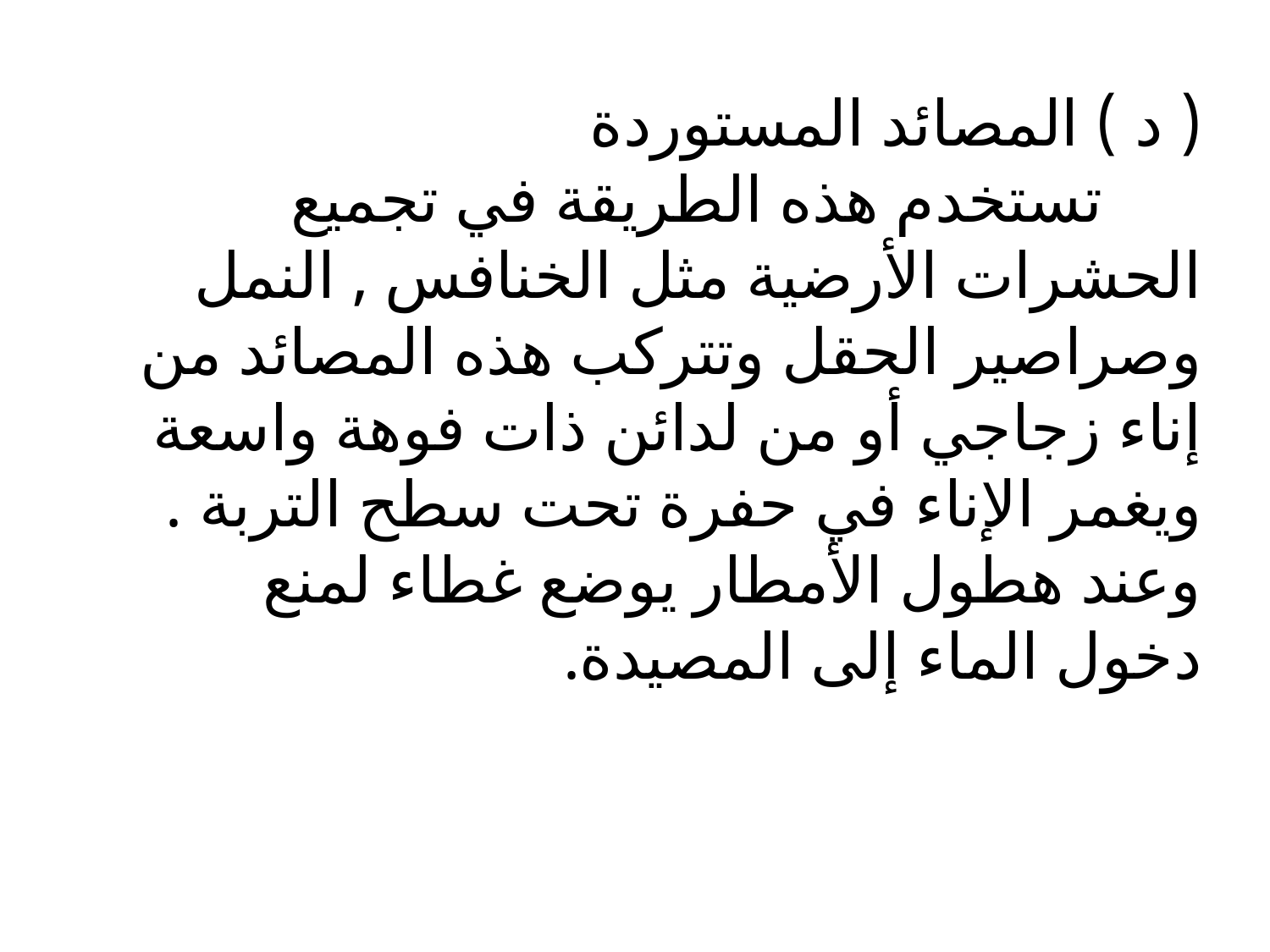

( د ) المصائد المستوردة
      تستخدم هذه الطريقة في تجميع الحشرات الأرضية مثل الخنافس , النمل وصراصير الحقل وتتركب هذه المصائد من إناء زجاجي أو من لدائن ذات فوهة واسعة ويغمر الإناء في حفرة تحت سطح التربة .
وعند هطول الأمطار يوضع غطاء لمنع دخول الماء إلى المصيدة.